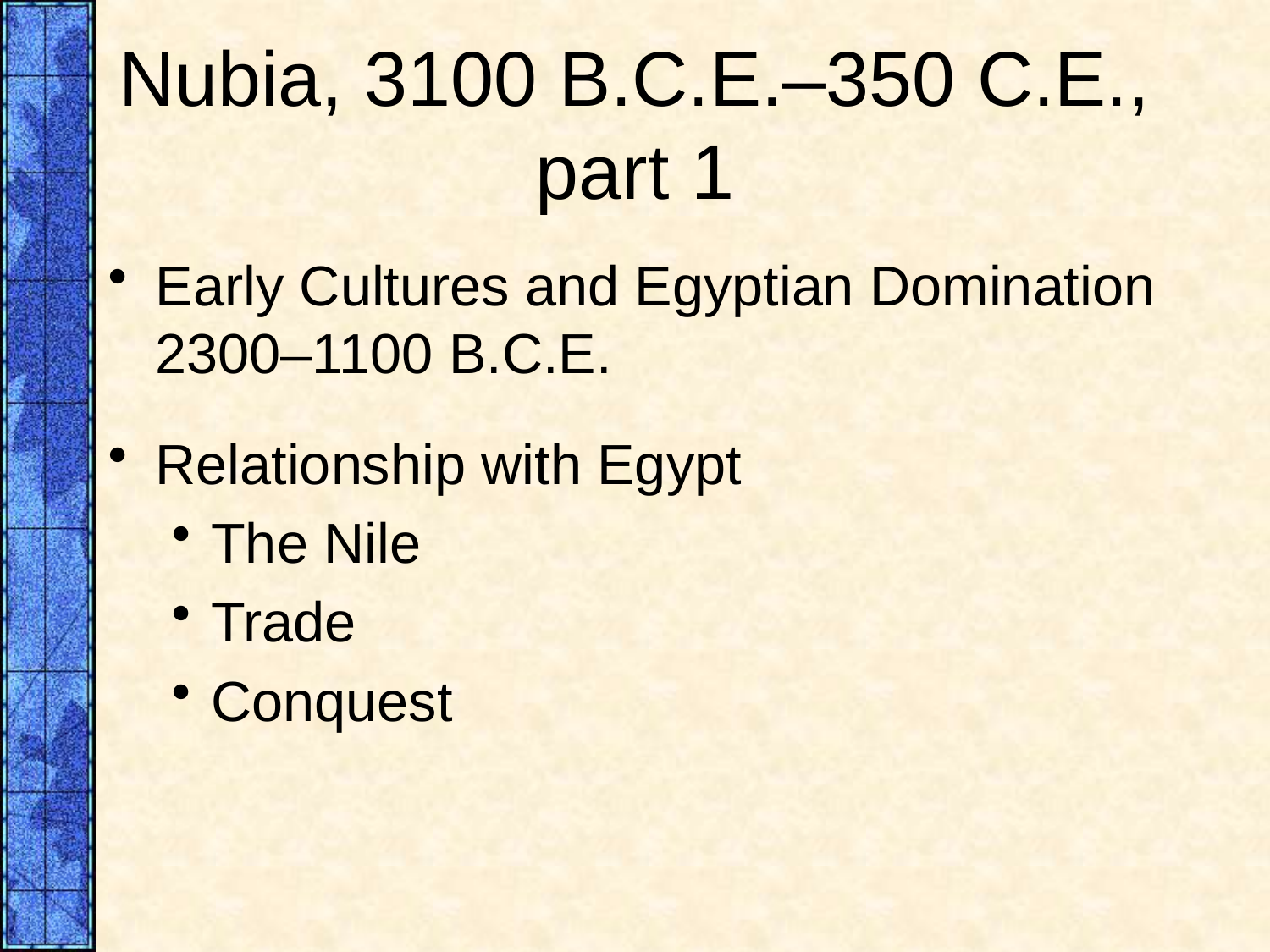

# Nubia, 3100 B.C.E.–350 C.E., part 1
Early Cultures and Egyptian Domination 2300–1100 B.C.E.
Relationship with Egypt
The Nile
Trade
Conquest